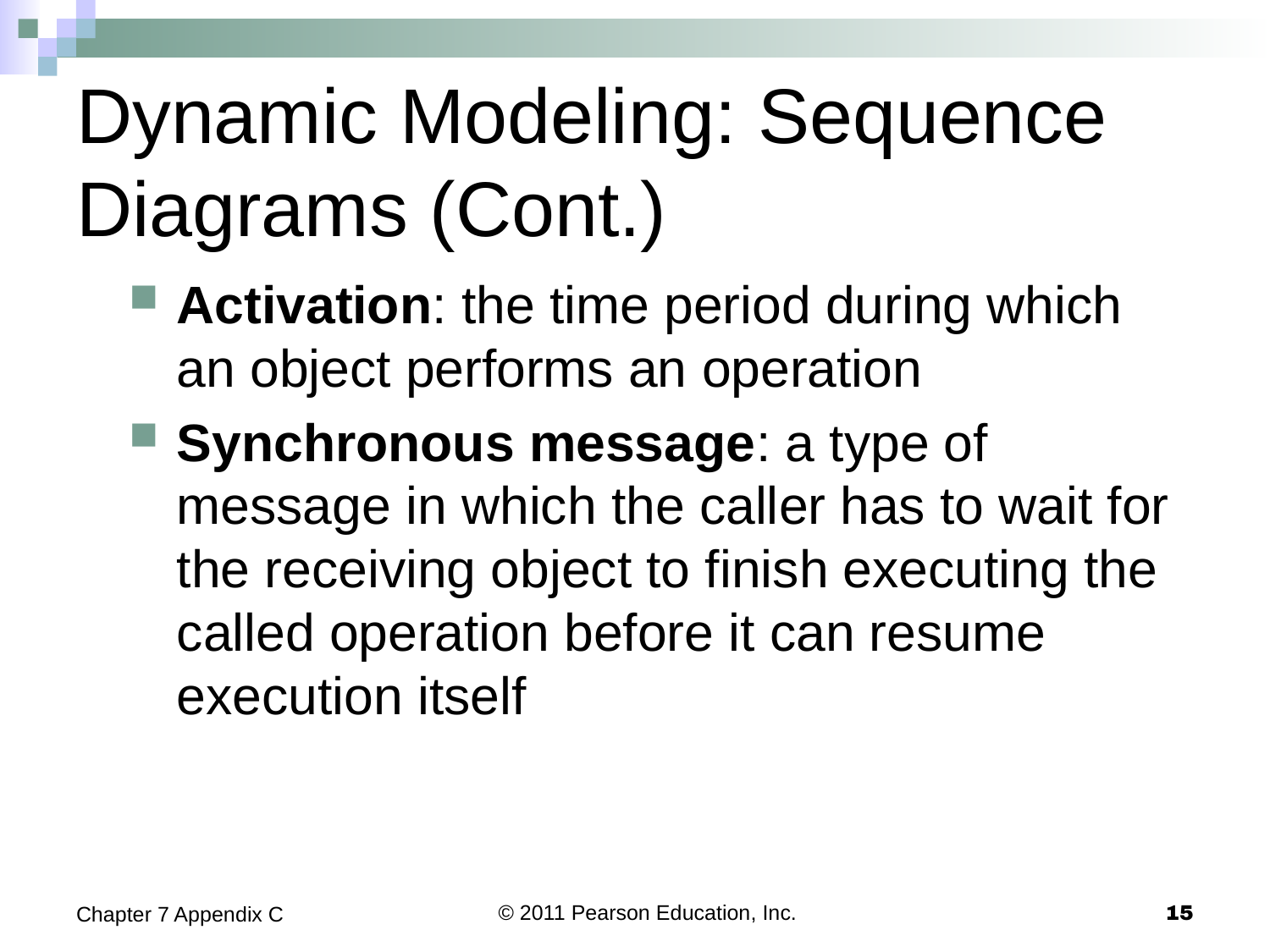

# Dynamic Modeling: Sequence Diagrams (Cont.)
Activation: the time period during which an object performs an operation
Synchronous message: a type of message in which the caller has to wait for the receiving object to finish executing the called operation before it can resume execution itself
Chapter 7 Appendix C
© 2011 Pearson Education, Inc.
15